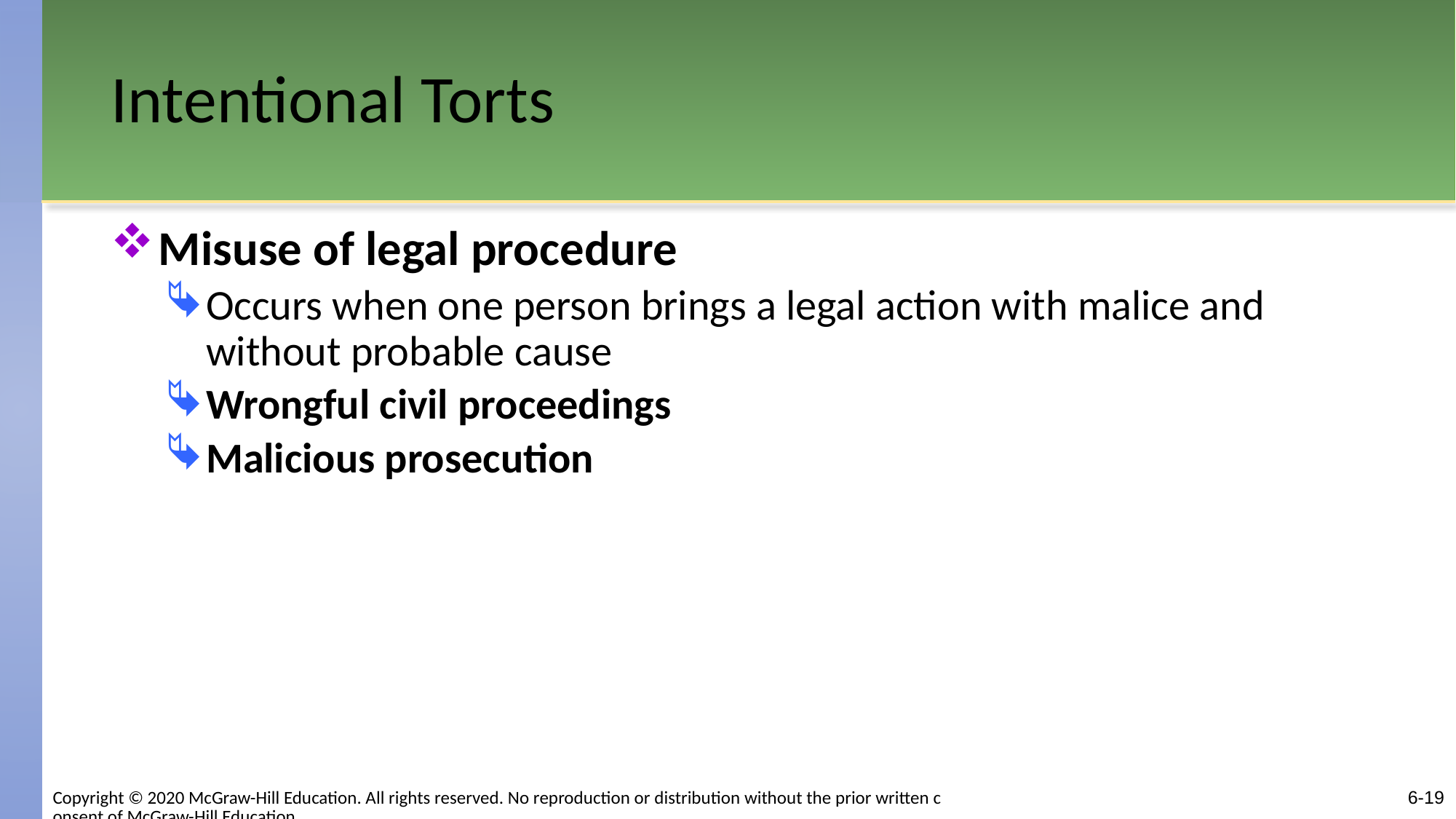

# Intentional Torts
Misuse of legal procedure
Occurs when one person brings a legal action with malice and without probable cause
Wrongful civil proceedings
Malicious prosecution

Copyright © 2020 McGraw-Hill Education. All rights reserved. No reproduction or distribution without the prior written consent of McGraw-Hill Education.
6-19